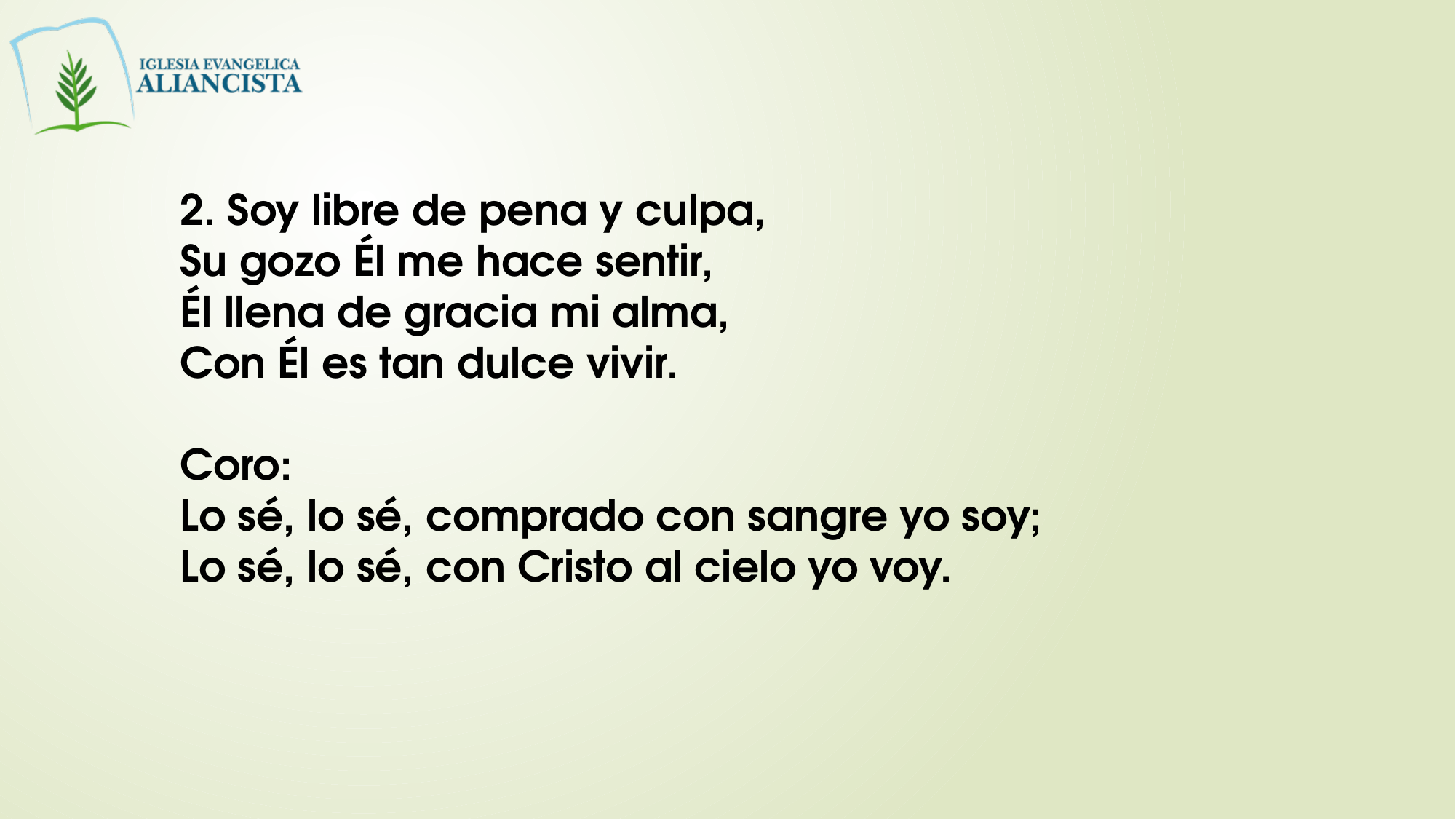

2. Soy libre de pena y culpa,
Su gozo Él me hace sentir,
Él llena de gracia mi alma,
Con Él es tan dulce vivir.

Coro:
Lo sé, lo sé, comprado con sangre yo soy;
Lo sé, lo sé, con Cristo al cielo yo voy.